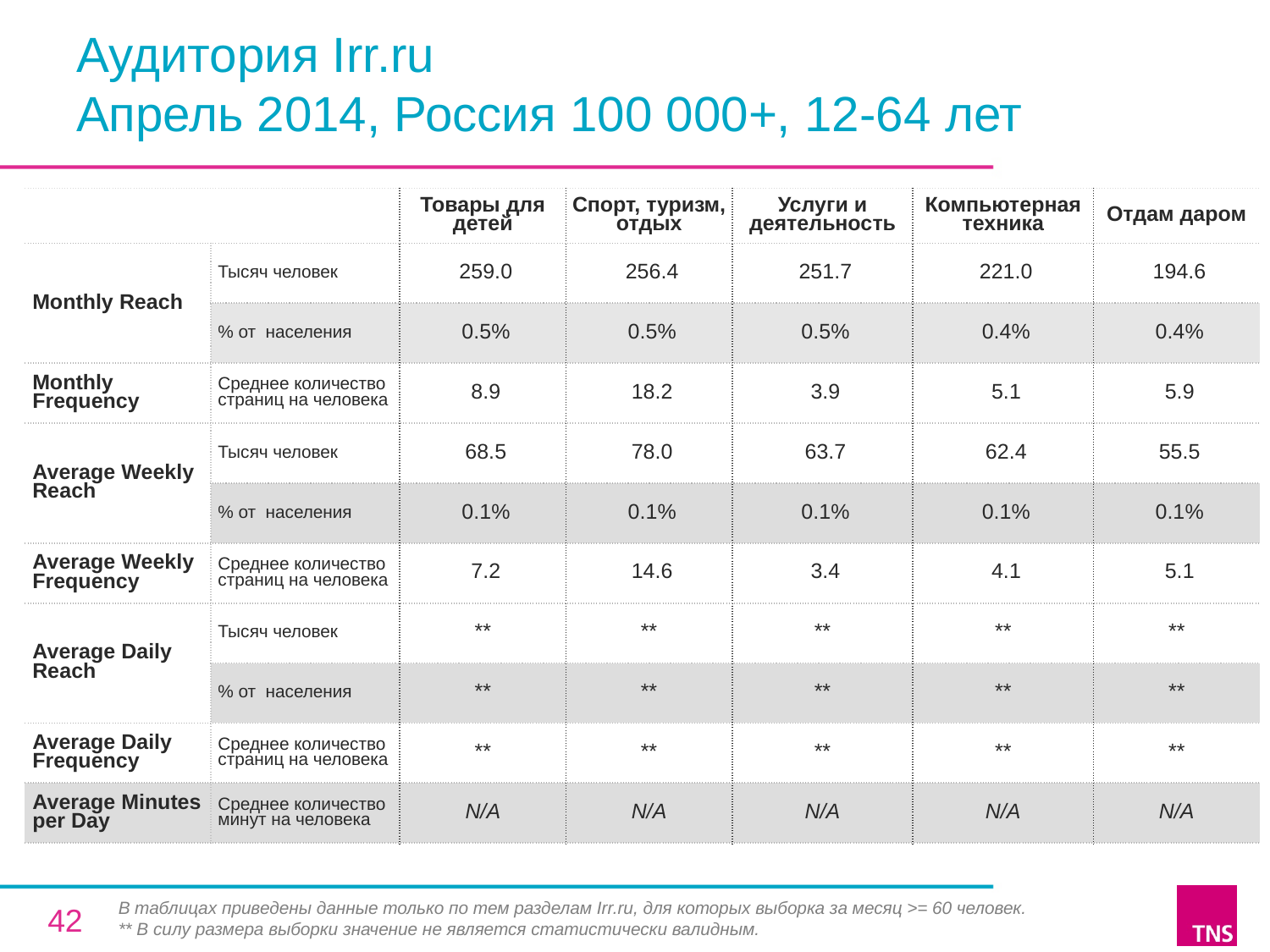

# Аудитория Irr.ru Апрель 2014, Россия 100 000+, 12-64 лет
|  |  | Товары для детей | Спорт, туризм, отдых | Услуги и деятельность | Компьютерная техника | Отдам даром |
| --- | --- | --- | --- | --- | --- | --- |
| Monthly Reach | Тысяч человек | 259.0 | 256.4 | 251.7 | 221.0 | 194.6 |
|  | % от населения | 0.5% | 0.5% | 0.5% | 0.4% | 0.4% |
| Monthly Frequency | Среднее количество страниц на человека | 8.9 | 18.2 | 3.9 | 5.1 | 5.9 |
| Average Weekly Reach | Тысяч человек | 68.5 | 78.0 | 63.7 | 62.4 | 55.5 |
|  | % от населения | 0.1% | 0.1% | 0.1% | 0.1% | 0.1% |
| Average Weekly Frequency | Среднее количество страниц на человека | 7.2 | 14.6 | 3.4 | 4.1 | 5.1 |
| Average Daily Reach | Тысяч человек | \*\* | \*\* | \*\* | \*\* | \*\* |
|  | % от населения | \*\* | \*\* | \*\* | \*\* | \*\* |
| Average Daily Frequency | Среднее количество страниц на человека | \*\* | \*\* | \*\* | \*\* | \*\* |
| Average Minutes per Day | Среднее количество минут на человека | N/A | N/A | N/A | N/A | N/A |
В таблицах приведены данные только по тем разделам Irr.ru, для которых выборка за месяц >= 60 человек.
** В силу размера выборки значение не является статистически валидным.
42